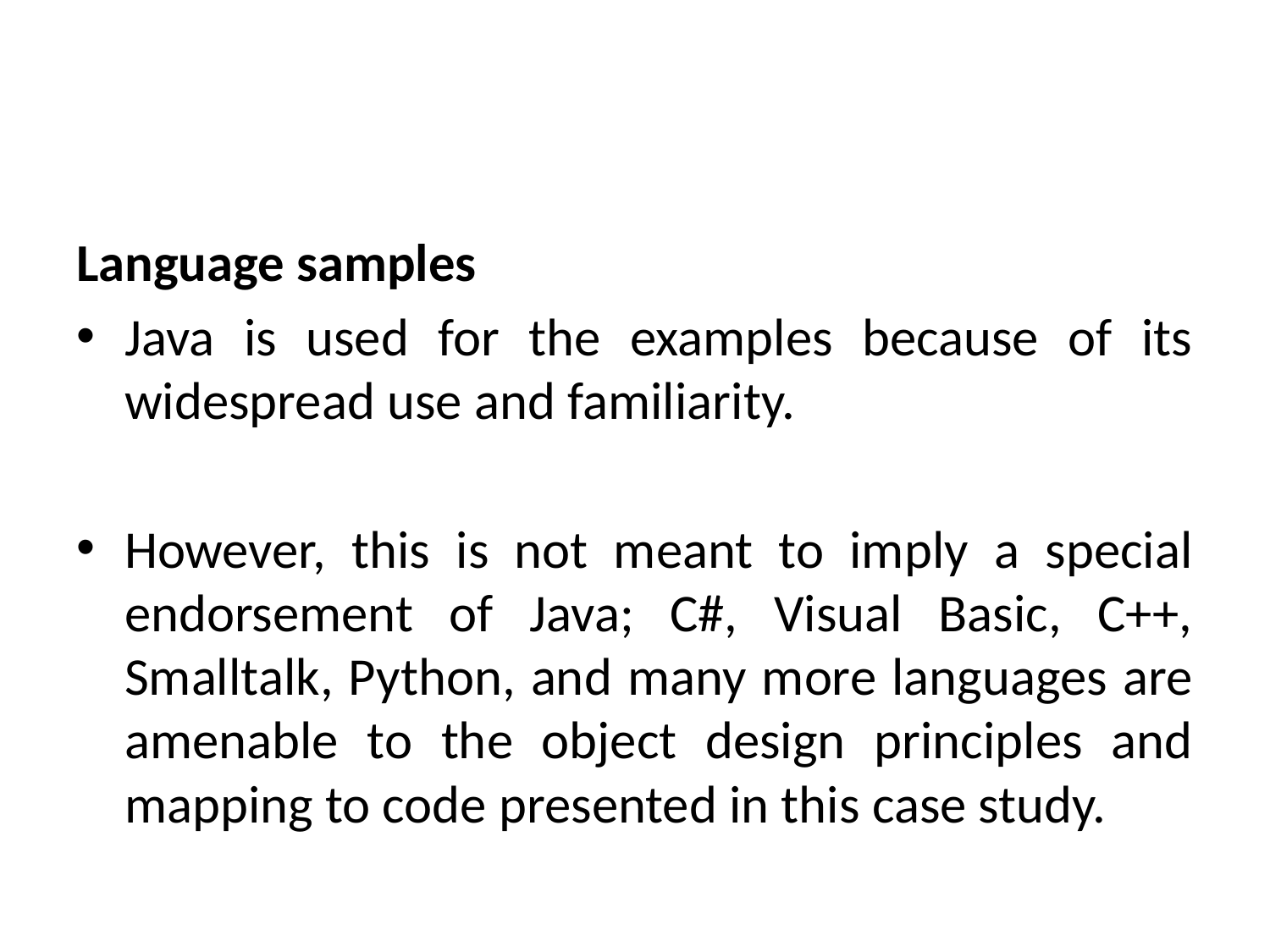

#
Language samples
Java is used for the examples because of its widespread use and familiarity.

However, this is not meant to imply a special endorsement of Java; C#, Visual Basic, C++, Smalltalk, Python, and many more languages are amenable to the object design principles and mapping to code presented in this case study.